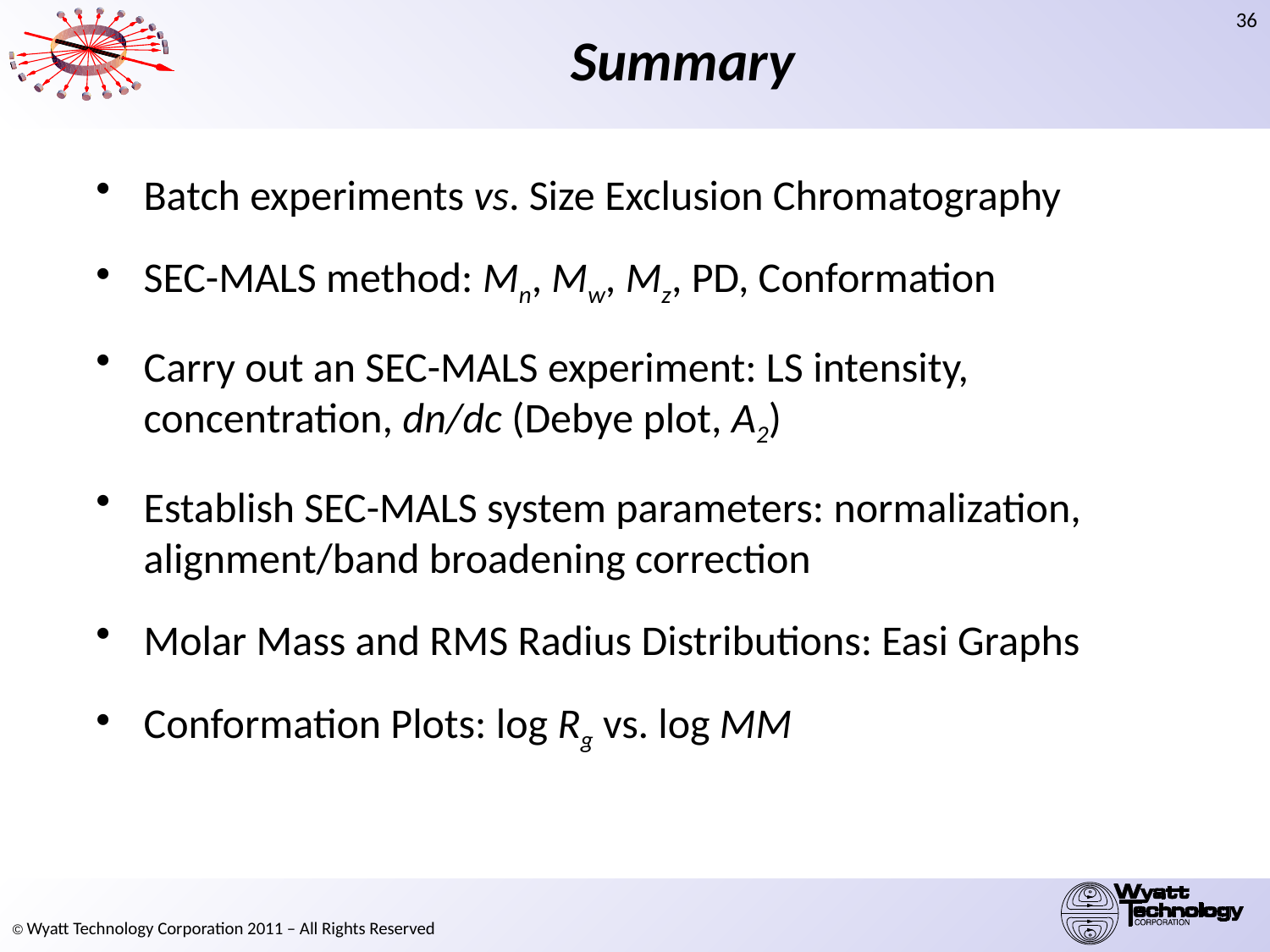

# Summary
Batch experiments vs. Size Exclusion Chromatography
SEC-MALS method: Mn, Mw, Mz, PD, Conformation
Carry out an SEC-MALS experiment: LS intensity, concentration, dn/dc (Debye plot, A2)
Establish SEC-MALS system parameters: normalization, alignment/band broadening correction
Molar Mass and RMS Radius Distributions: Easi Graphs
Conformation Plots: log Rg vs. log MM